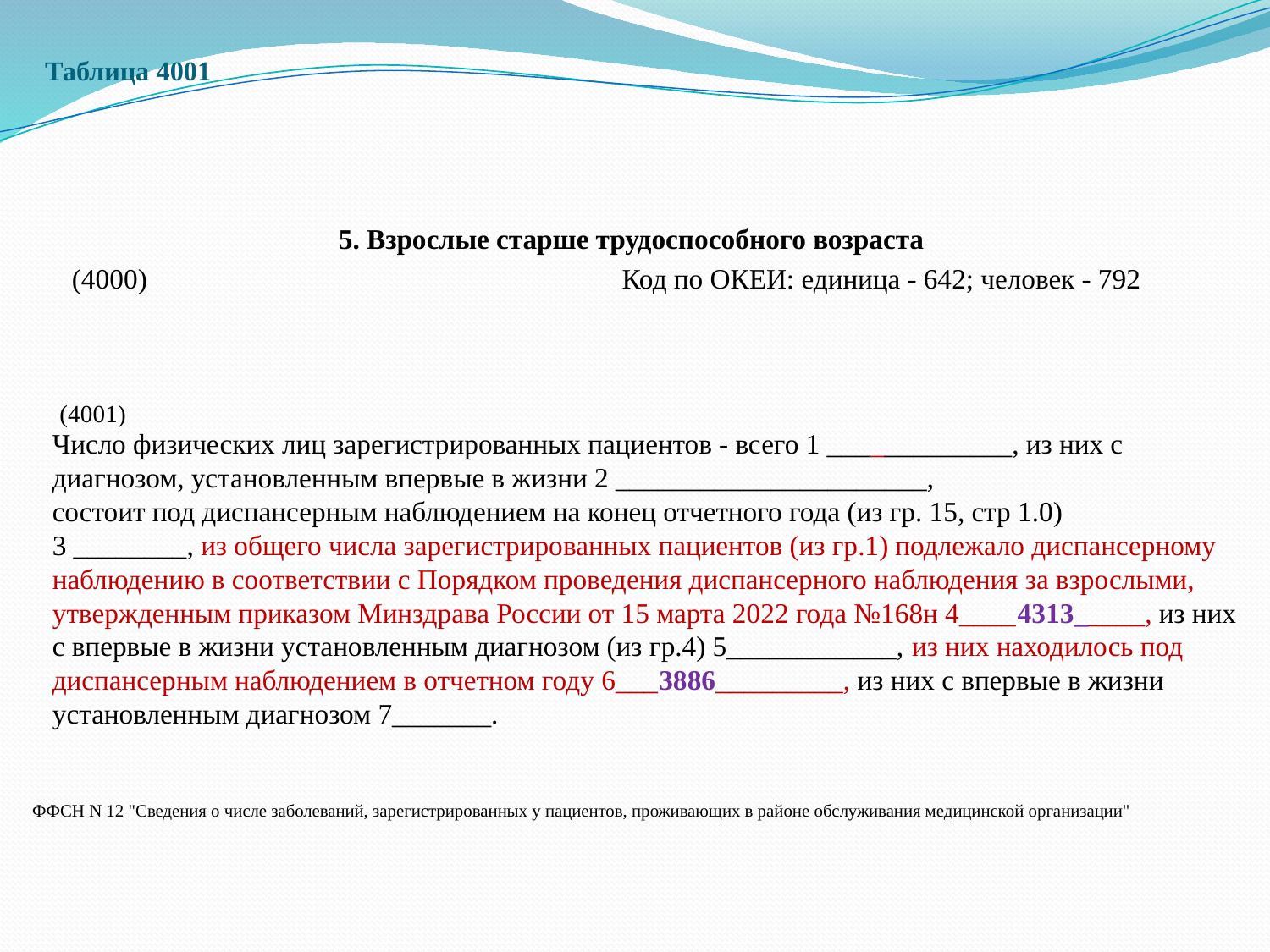

# Таблица 4001

5. Взрослые старше трудоспособного возраста
(4000)                                                                    Код по ОКЕИ: единица - 642; человек - 792

| (4001) |  |
| --- | --- |
Число физических лиц зарегистрированных пациентов - всего 1 _____________, из них с диагнозом, установленным впервые в жизни 2 ______________________,
состоит под диспансерным наблюдением на конец отчетного года (из гр. 15, стр 1.0)
3 ________, из общего числа зарегистрированных пациентов (из гр.1) подлежало диспансерному наблюдению в соответствии с Порядком проведения диспансерного наблюдения за взрослыми, утвержденным приказом Минздрава России от 15 марта 2022 года №168н 4____4313_____, из них с впервые в жизни установленным диагнозом (из гр.4) 5____________, из них находилось под диспансерным наблюдением в отчетном году 6___3886_________, из них с впервые в жизни установленным диагнозом 7_______.
ФФСН N 12 "Сведения о числе заболеваний, зарегистрированных у пациентов, проживающих в районе обслуживания медицинской организации"